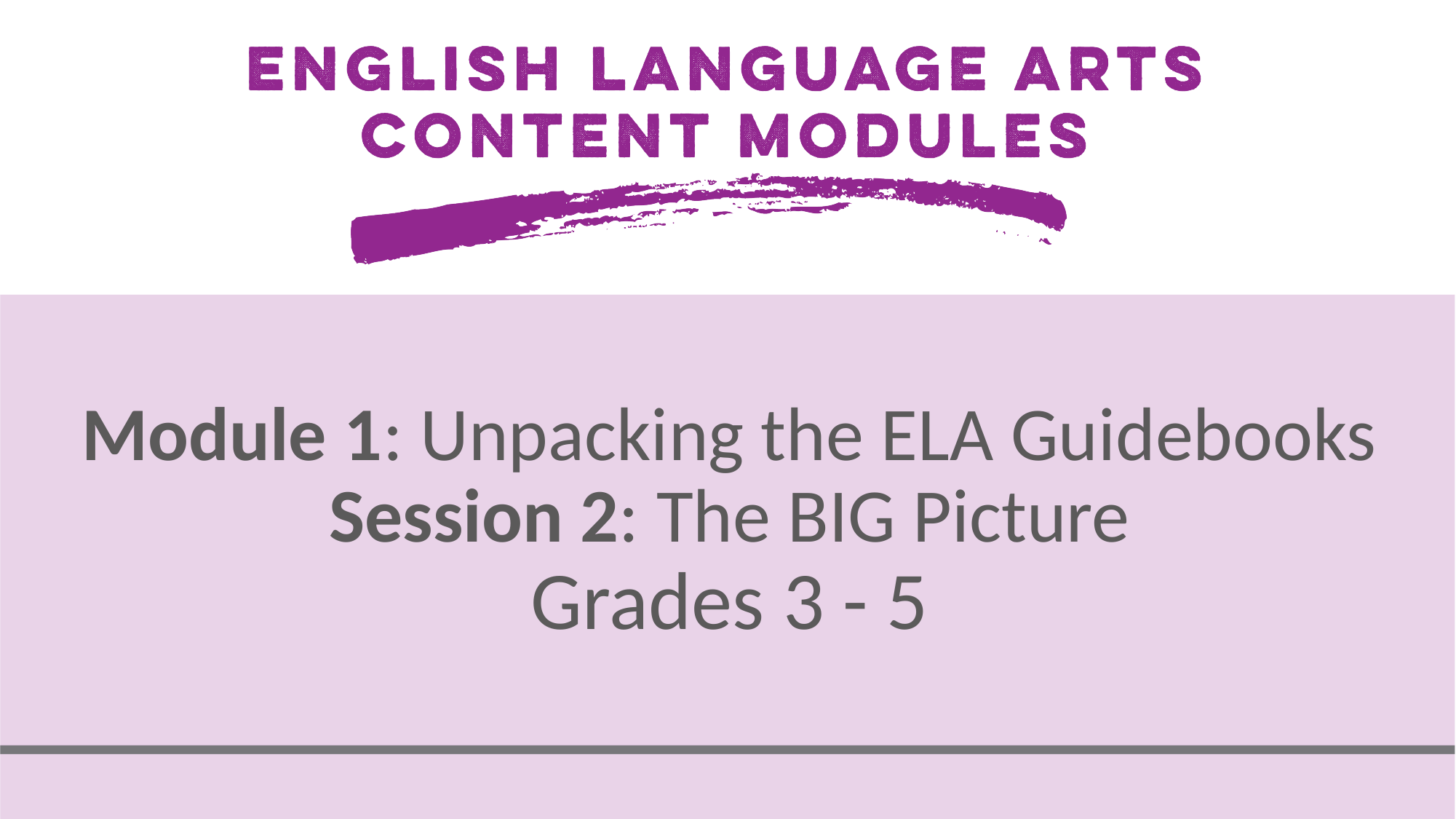

# Module 1: Unpacking the ELA Guidebooks Session 2: The BIG Picture Grades 3 - 5